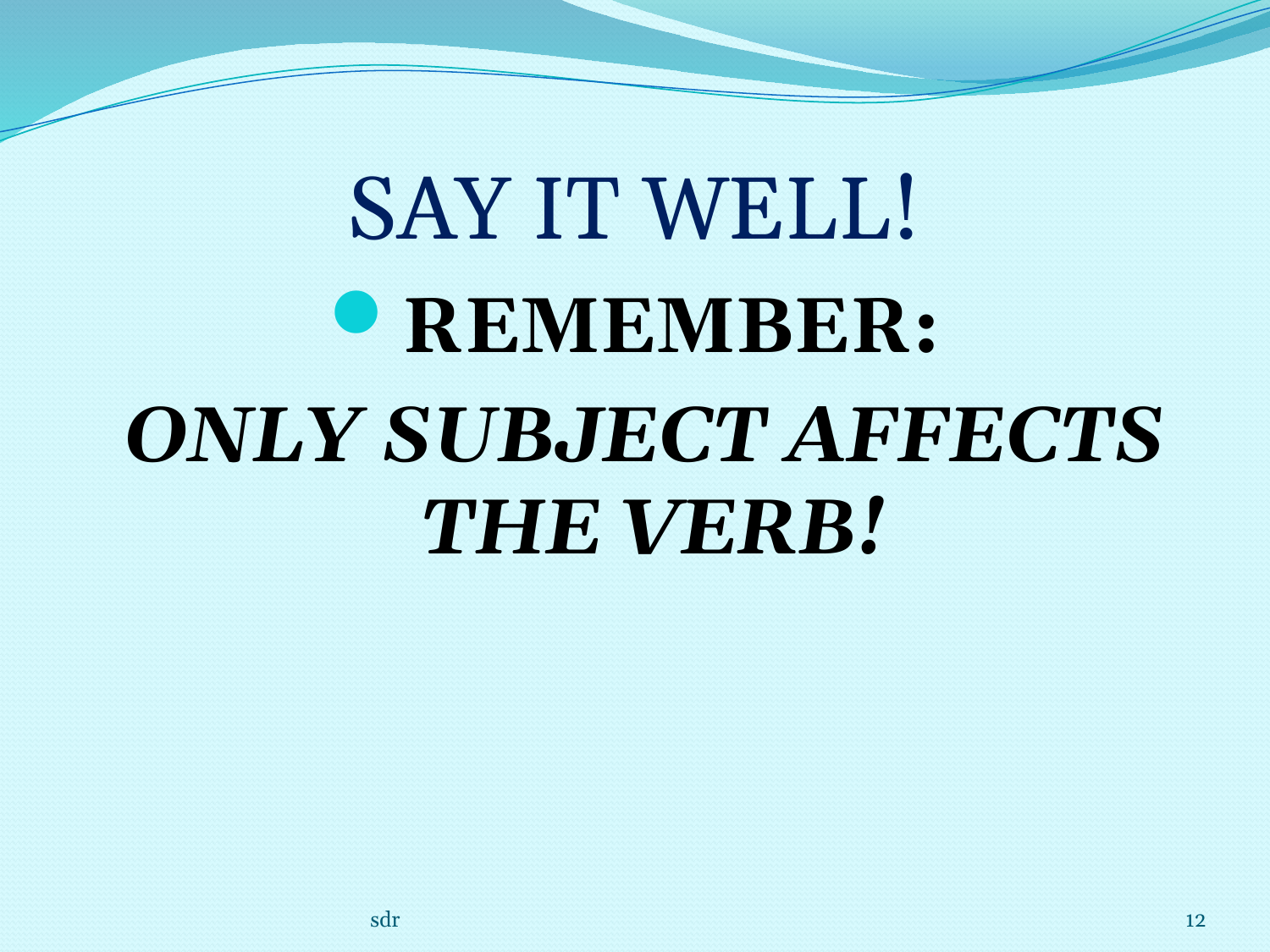

# SAY IT WELL!
REMEMBER:
 ONLY SUBJECT AFFECTS THE VERB!
sdr
12